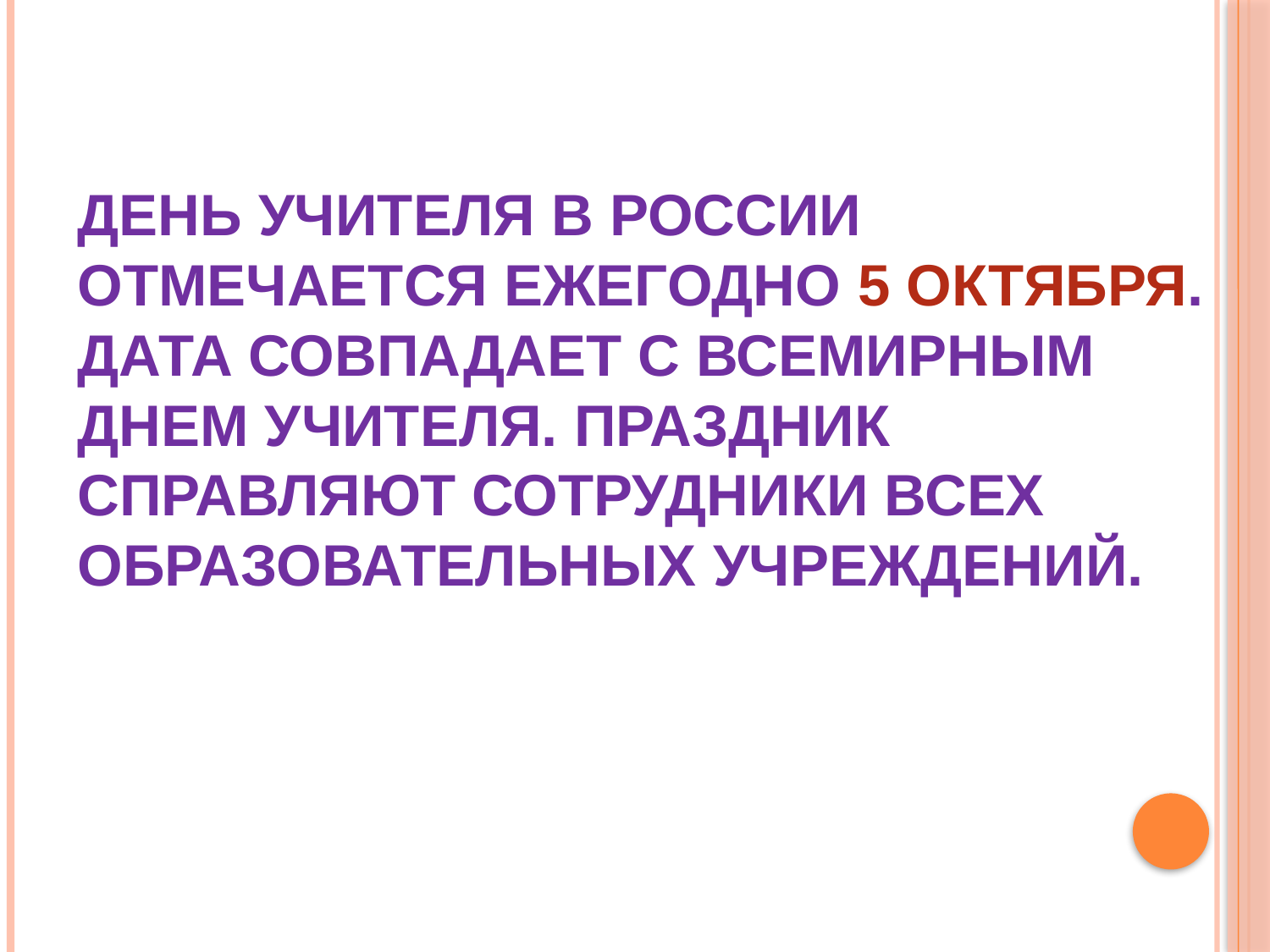

# День учителя в России отмечается ежегодно 5 октября. Дата совпадает с Всемирным днем учителя. Праздник справляют сотрудники всех образовательных учреждений.